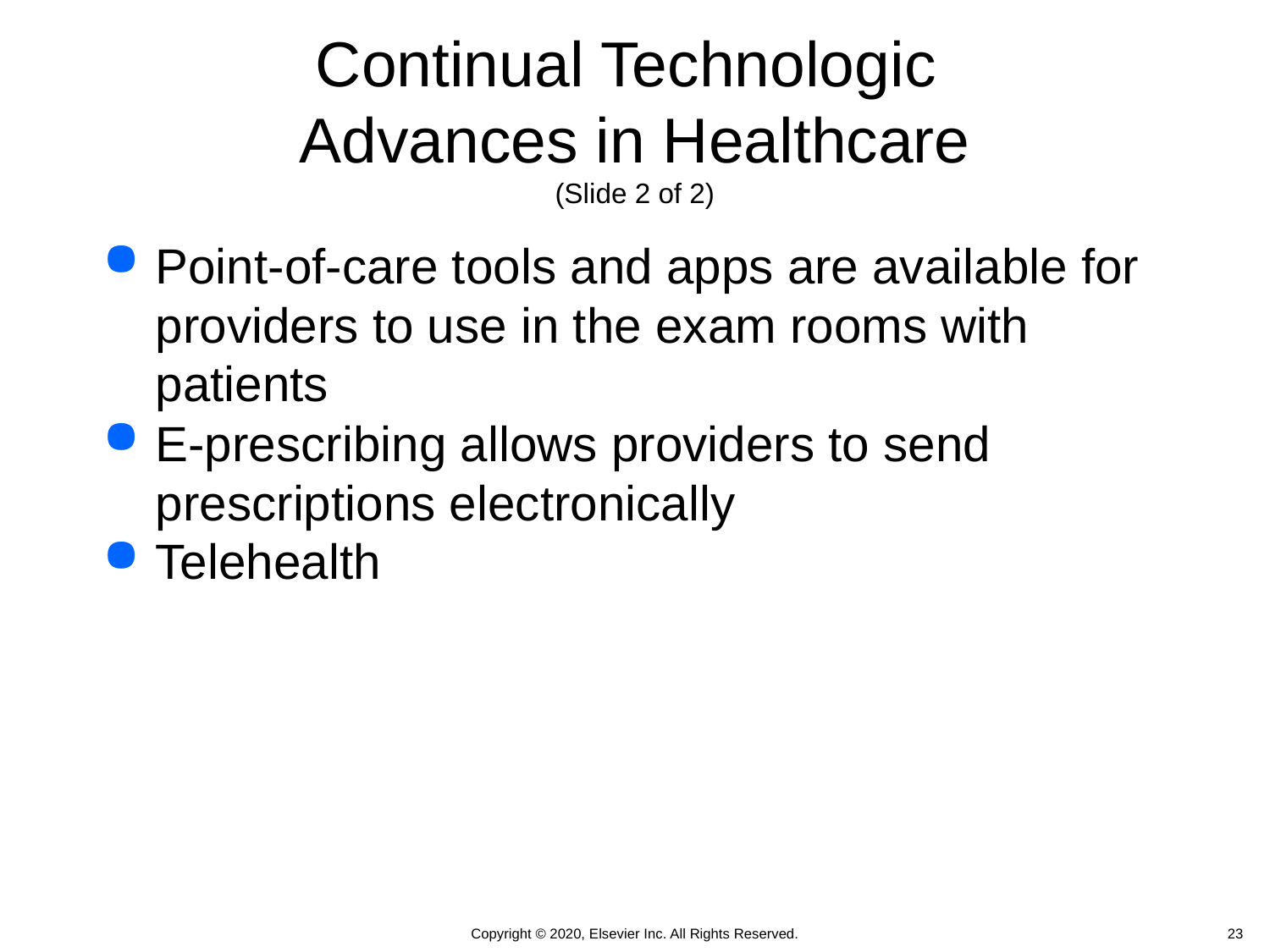

# Continual Technologic Advances in Healthcare (Slide 2 of 2)
Point-of-care tools and apps are available for providers to use in the exam rooms with patients
E-prescribing allows providers to send prescriptions electronically
Telehealth

23